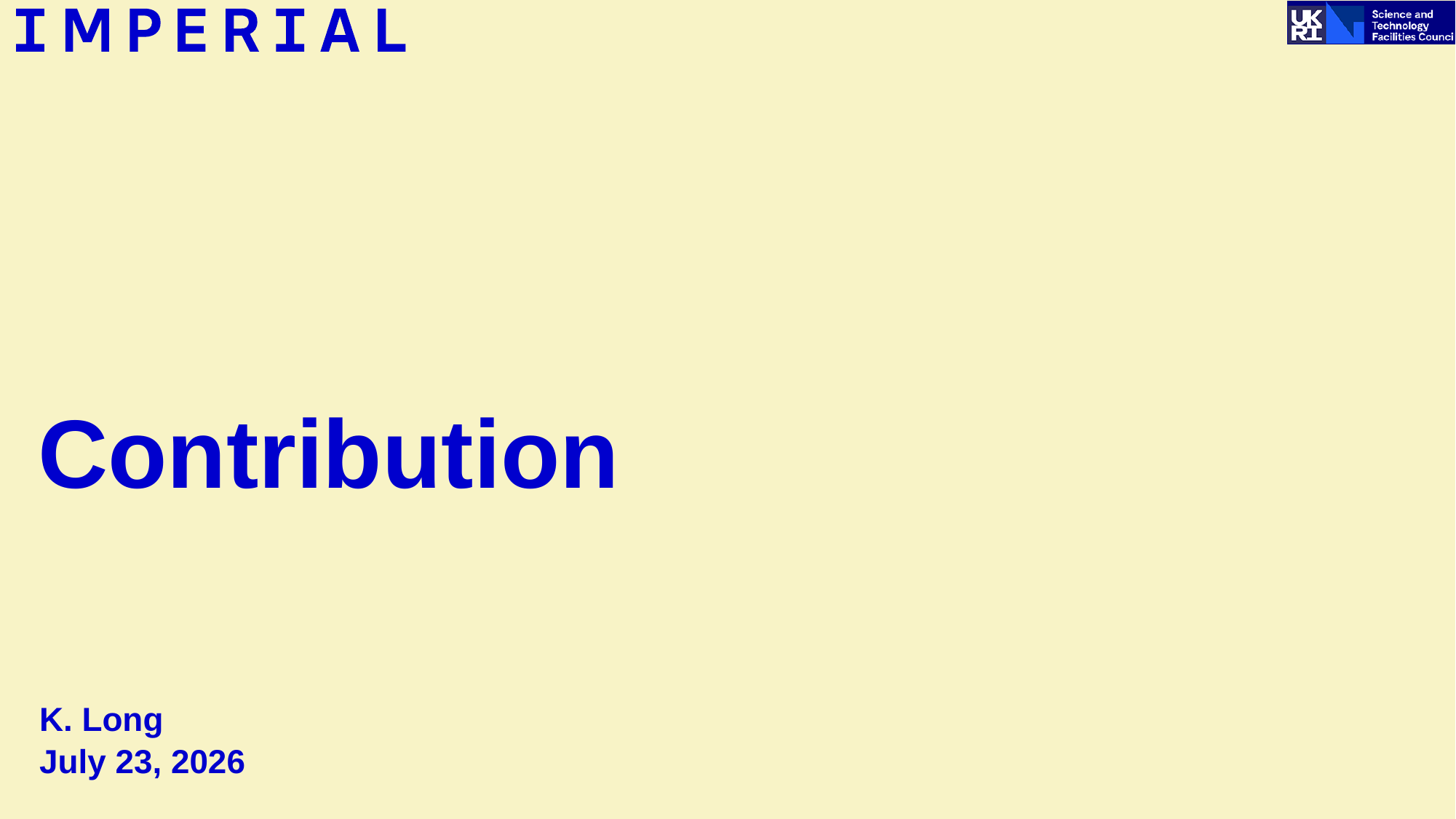

# Contribution

K. Long
July 23, 2026